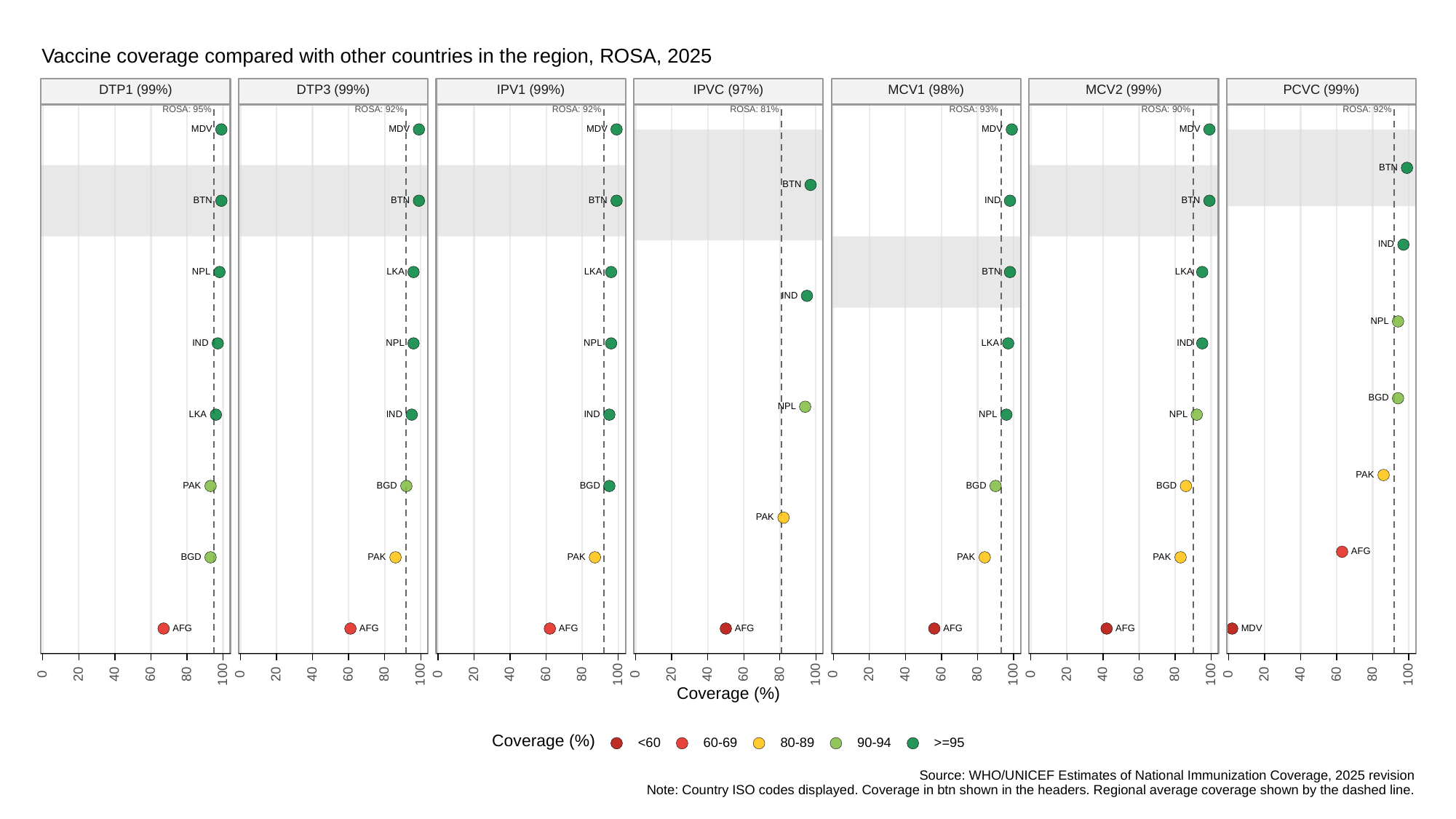

Vaccine coverage compared with other countries in the region, ROSA, 2025

DTP1 (99%)
DTP3 (99%)
IPV1 (99%)
IPVC (97%)
MCV1 (98%)
MCV2 (99%)
PCVC (99%)

ROSA: 95%
ROSA: 92%
ROSA: 92%
ROSA: 81%
ROSA: 93%
ROSA: 90%
ROSA: 92%

MDV
MDV
MDV
MDV
MDV

BTN

BTN

BTN
BTN
BTN
IND
BTN

IND

NPL
LKA
LKA
BTN
LKA

IND

NPL

IND
NPL
NPL
LKA
IND

BGD

NPL

LKA
IND
IND
NPL
NPL

PAK

BGD
BGD
BGD
BGD
PAK

PAK

AFG

BGD
PAK
PAK
PAK
PAK

AFG
AFG
AFG
AFG
AFG
AFG
MDV

0
20
40
60
80
100
0
20
40
60
80
100
0
20
40
60
80
100
0
20
40
60
80
100
0
20
40
60
80
100
0
20
40
60
80
100
0
20
40
60
80
100
Coverage (%)
Coverage (%)

<60
60-69
80-89
90-94
>=95
Source: WHO/UNICEF Estimates of National Immunization Coverage, 2025 revision
Note: Country ISO codes displayed. Coverage in btn shown in the headers. Regional average coverage shown by the dashed line.